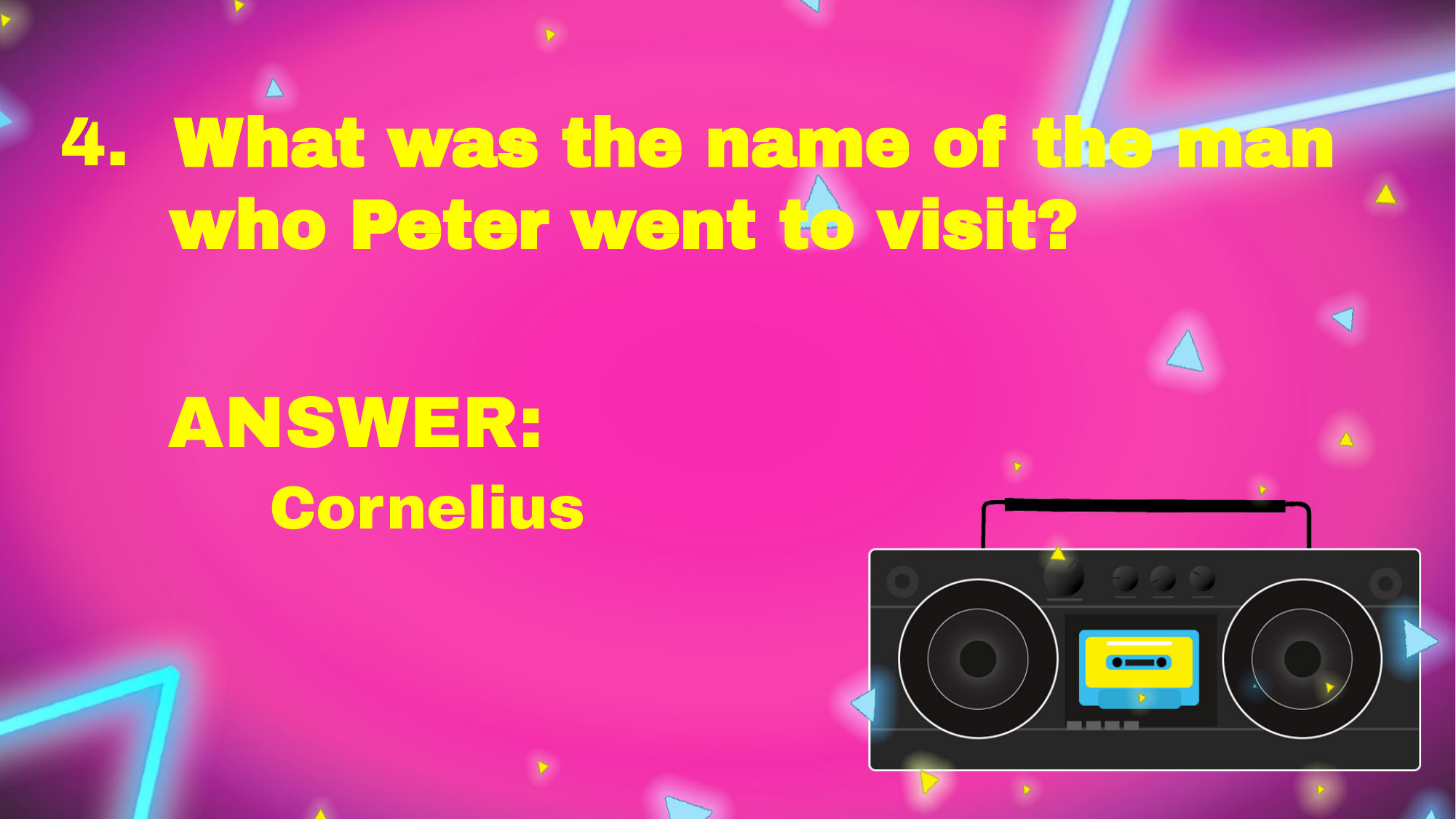

4.  What was the name of the man
	who Peter went to visit?

ANSWER:
Cornelius